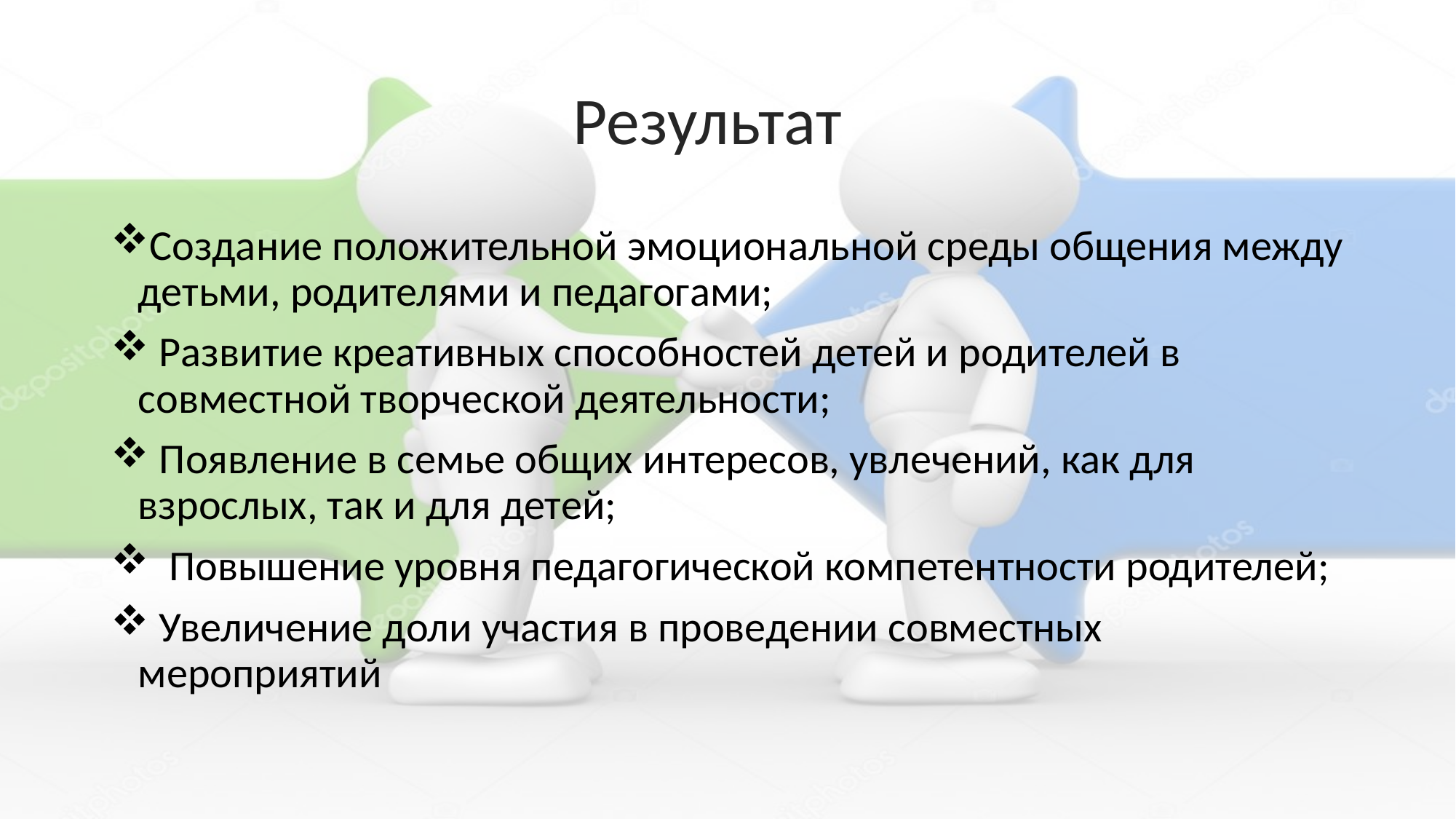

# Результат
Создание положительной эмоциональной среды общения между детьми, родителями и педагогами;
 Развитие креативных способностей детей и родителей в совместной творческой деятельности;
 Появление в семье общих интересов, увлечений, как для взрослых, так и для детей;
  Повышение уровня педагогической компетентности родителей;
 Увеличение доли участия в проведении совместных мероприятий